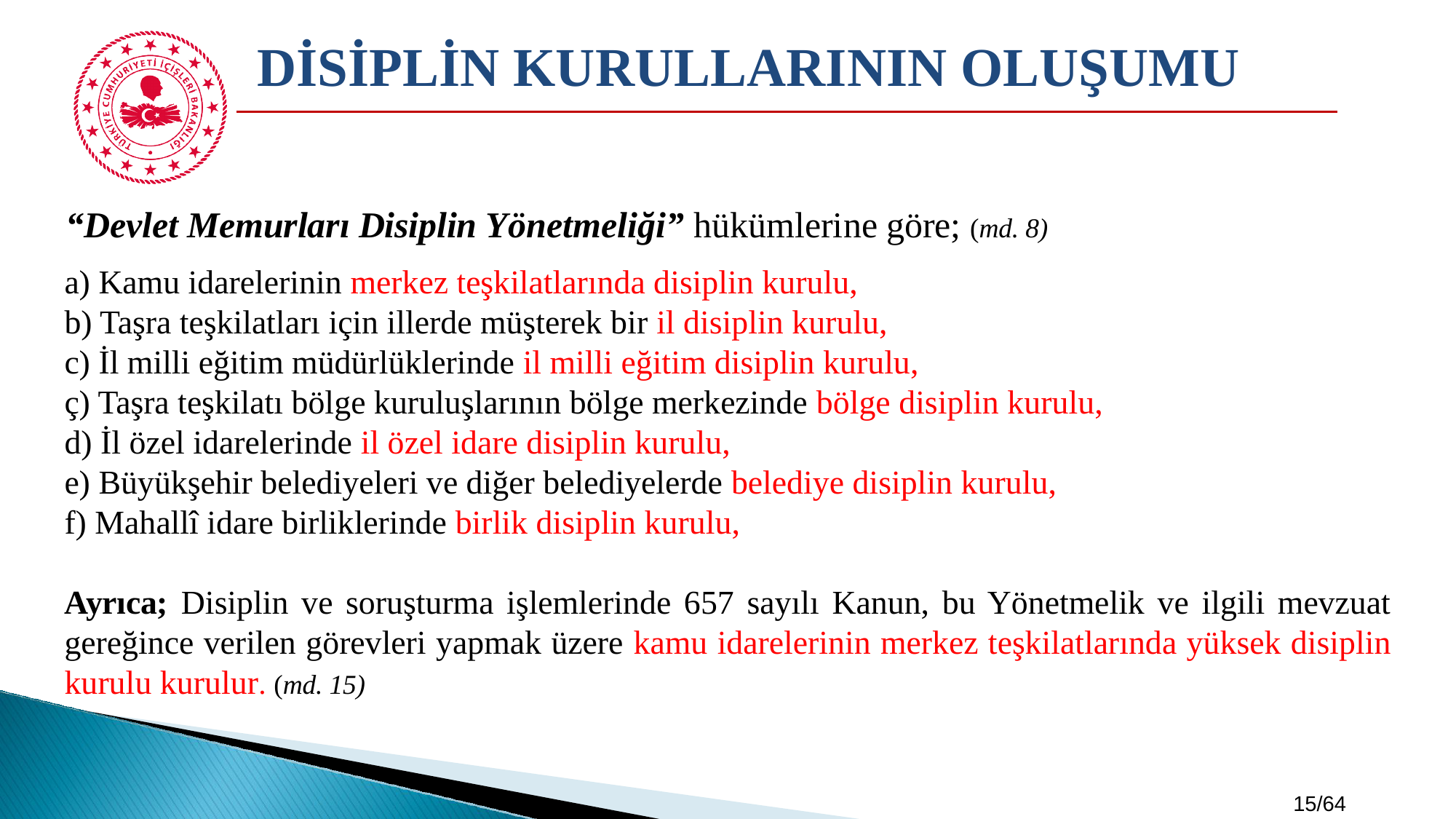

DİSİPLİN KURULLARININ OLUŞUMU
​“Devlet Memurları Disiplin Yönetmeliği” hükümlerine göre; (md. 8)
a) Kamu idarelerinin merkez teşkilatlarında disiplin kurulu,
b) Taşra teşkilatları için illerde müşterek bir il disiplin kurulu,
c) İl milli eğitim müdürlüklerinde il milli eğitim disiplin kurulu,
ç) Taşra teşkilatı bölge kuruluşlarının bölge merkezinde bölge disiplin kurulu,
d) İl özel idarelerinde il özel idare disiplin kurulu,
e) Büyükşehir belediyeleri ve diğer belediyelerde belediye disiplin kurulu,
f) Mahallî idare birliklerinde birlik disiplin kurulu,

Ayrıca; Disiplin ve soruşturma işlemlerinde 657 sayılı Kanun, bu Yönetmelik ve ilgili mevzuat gereğince verilen görevleri yapmak üzere kamu idarelerinin merkez teşkilatlarında yüksek disiplin kurulu kurulur. (md. 15)